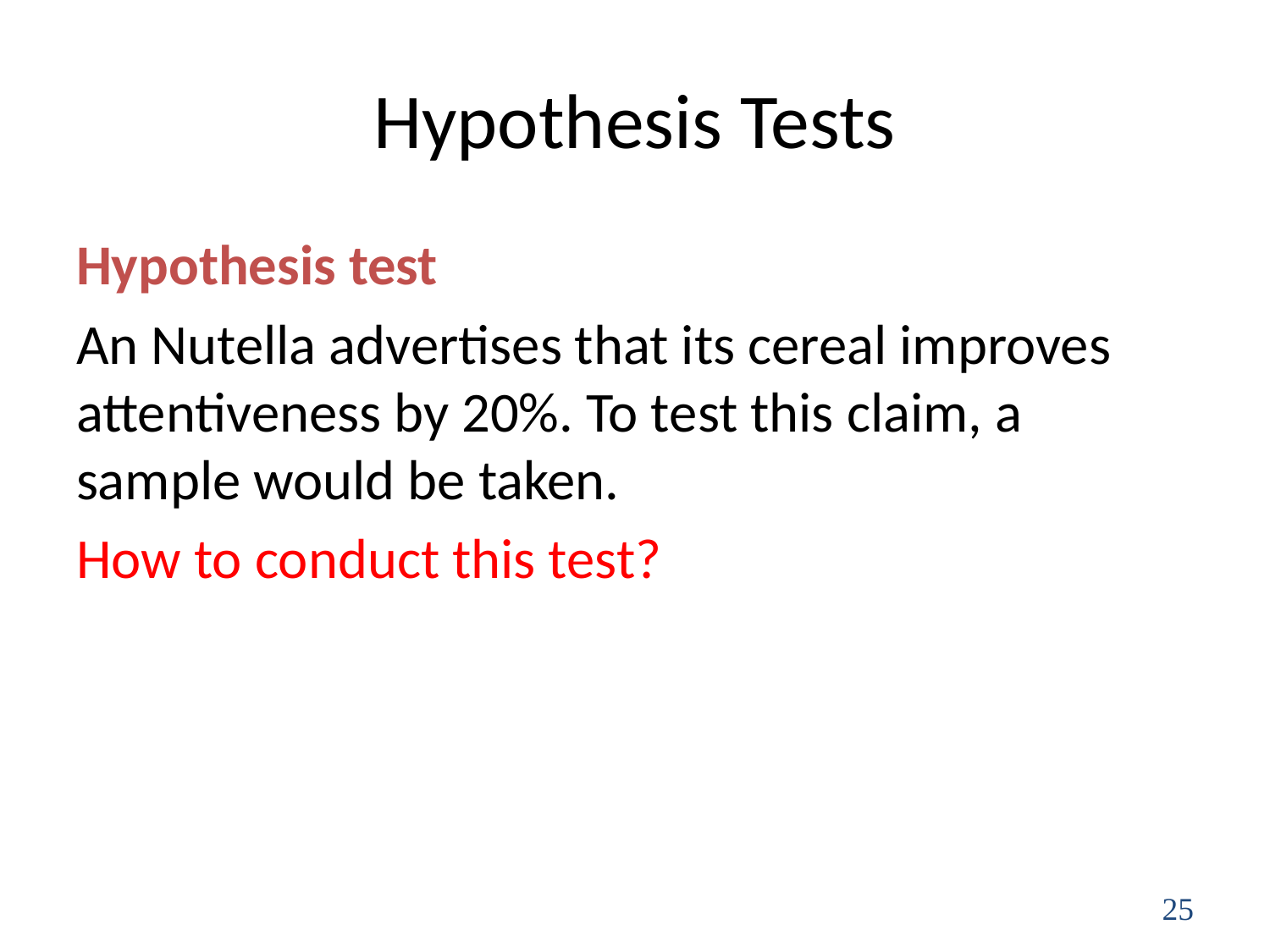

# Hypothesis Tests
Hypothesis test
An Nutella advertises that its cereal improves attentiveness by 20%. To test this claim, a sample would be taken.
How to conduct this test?
25